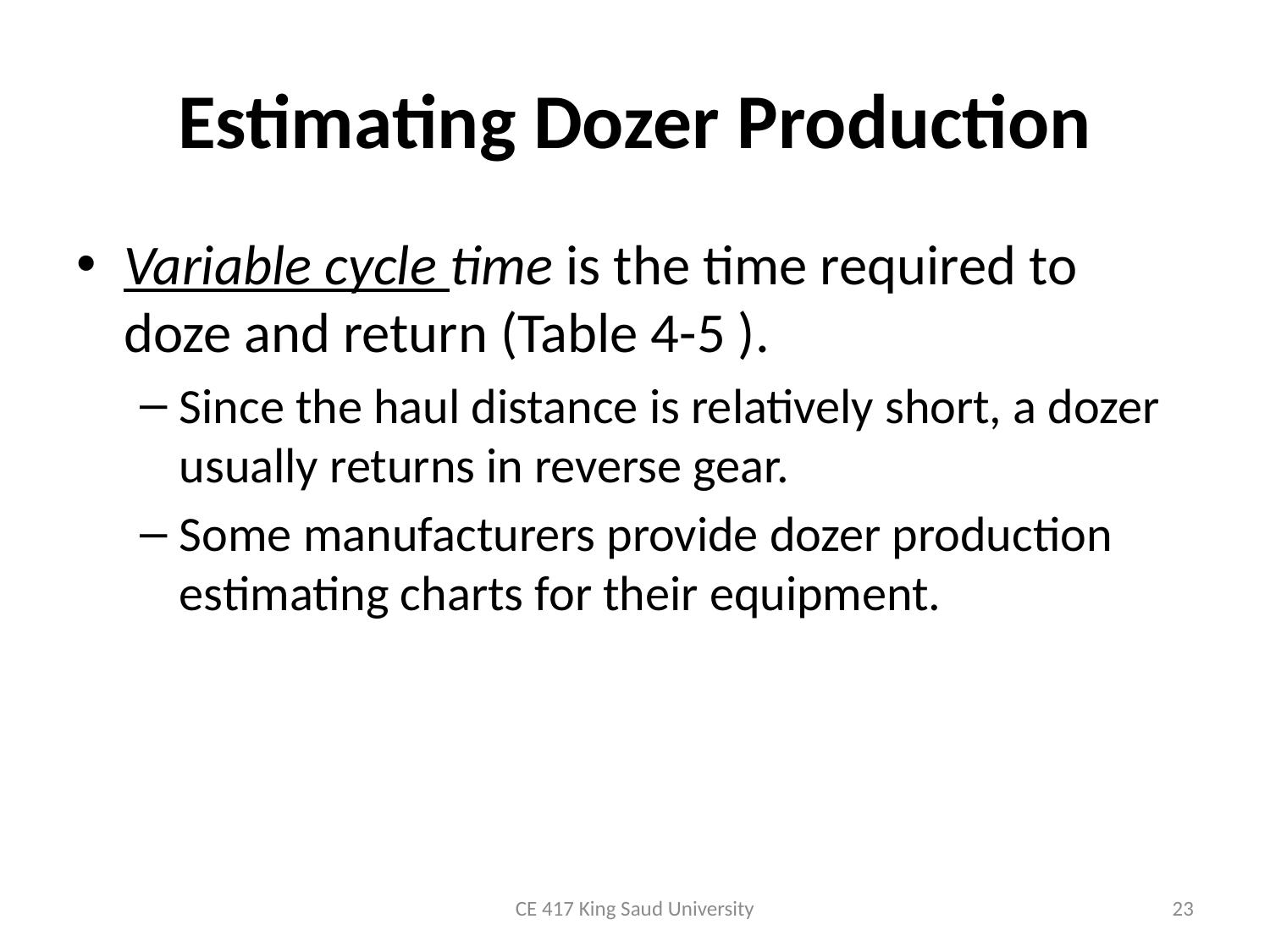

# Estimating Dozer Production
Variable cycle time is the time required to doze and return (Table 4-5 ).
Since the haul distance is relatively short, a dozer usually returns in reverse gear.
Some manufacturers provide dozer production estimating charts for their equipment.
CE 417 King Saud University
23